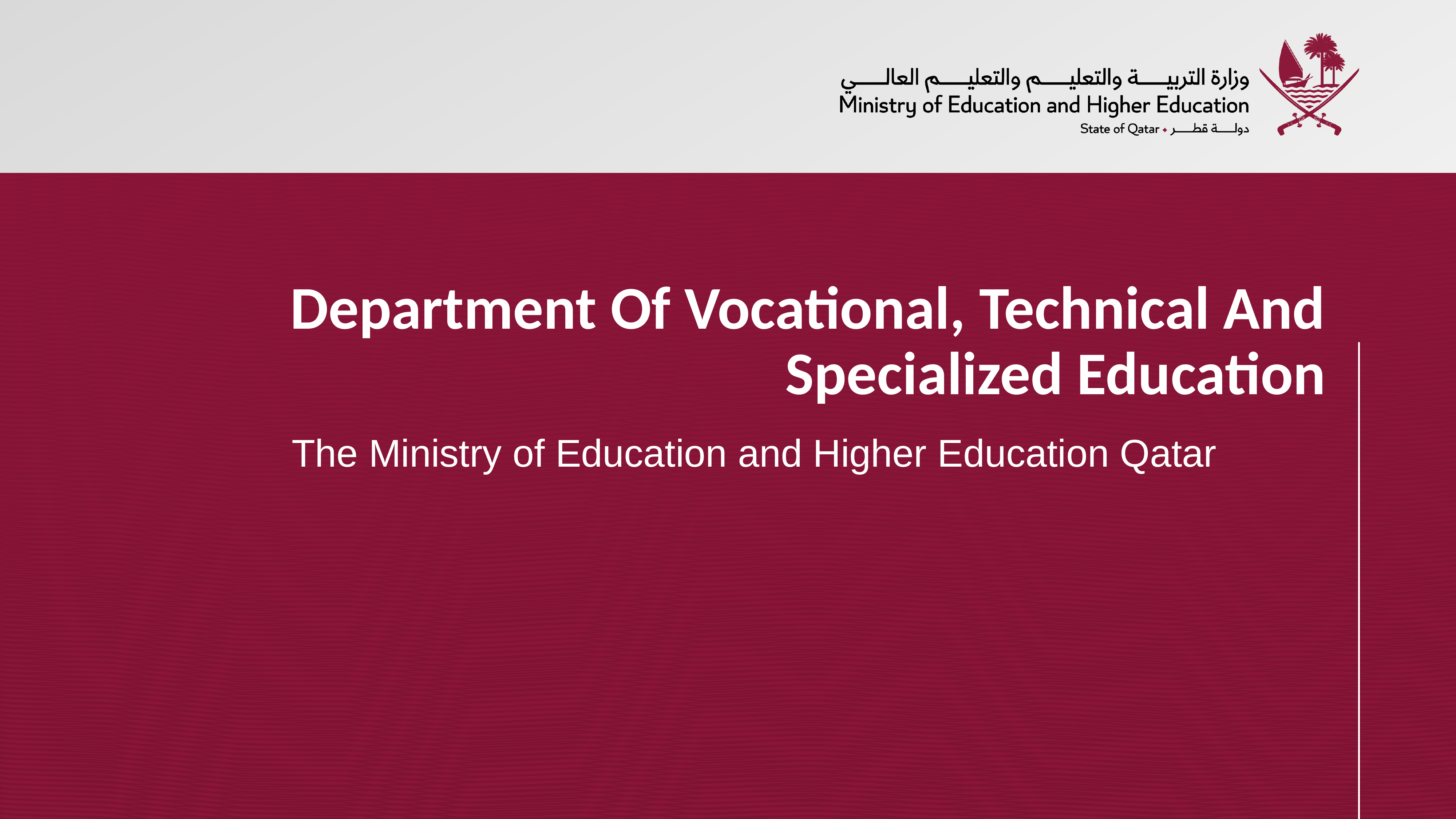

# Department Of Vocational, Technical And Specialized Education
The Ministry of Education and Higher Education Qatar